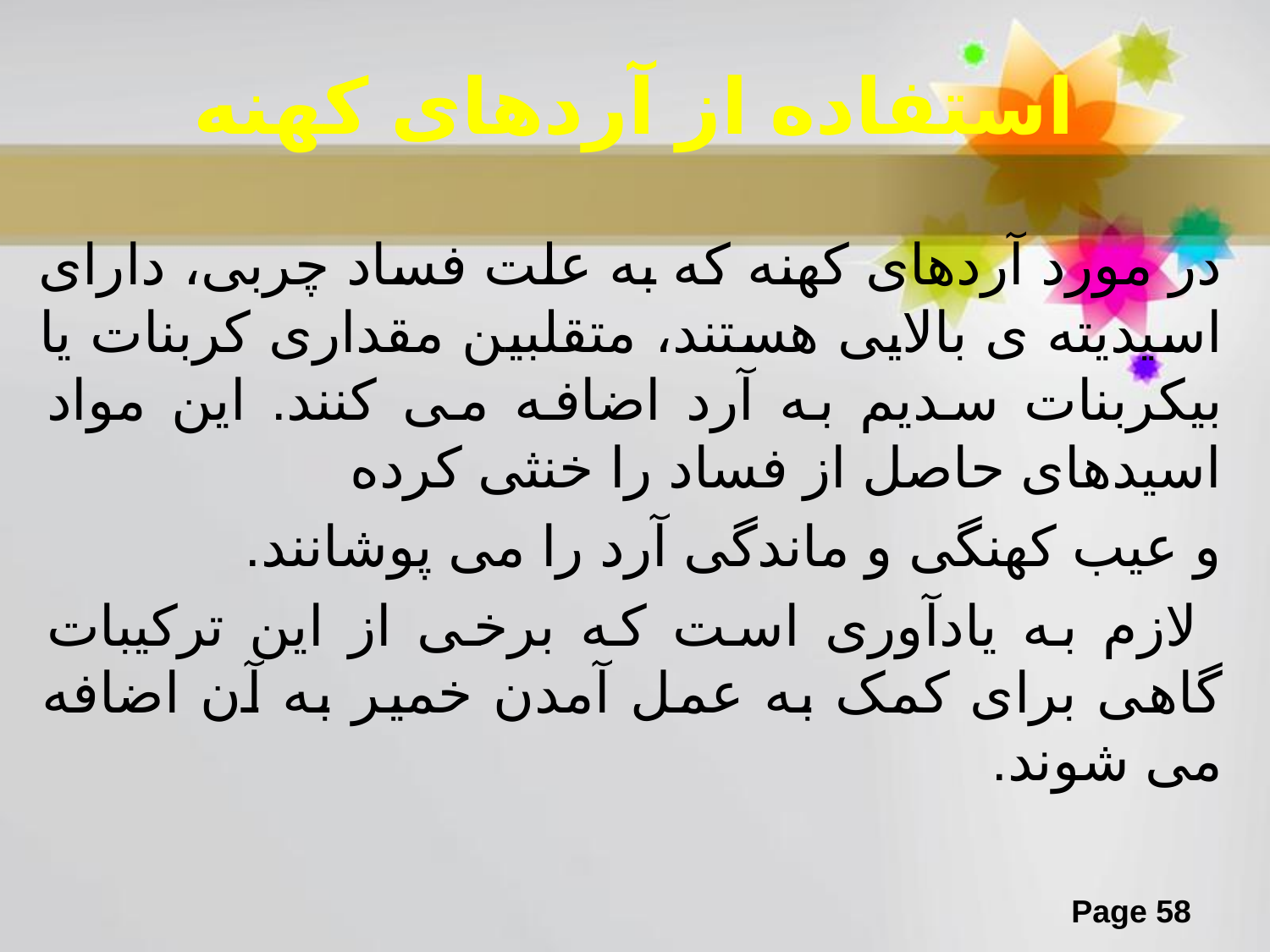

# استفاده از آردهای کهنه
در مورد آردهای کهنه که به علت فساد چربی، دارای اسیدیته ی بالایی هستند، متقلبین مقداری کربنات یا بیکربنات سدیم به آرد اضافه می کنند. این مواد اسیدهای حاصل از فساد را خنثی کرده
و عیب کهنگی و ماندگی آرد را می پوشانند.
 لازم به یادآوری است که برخی از این ترکیبات گاهی برای کمک به عمل آمدن خمیر به آن اضافه می شوند.